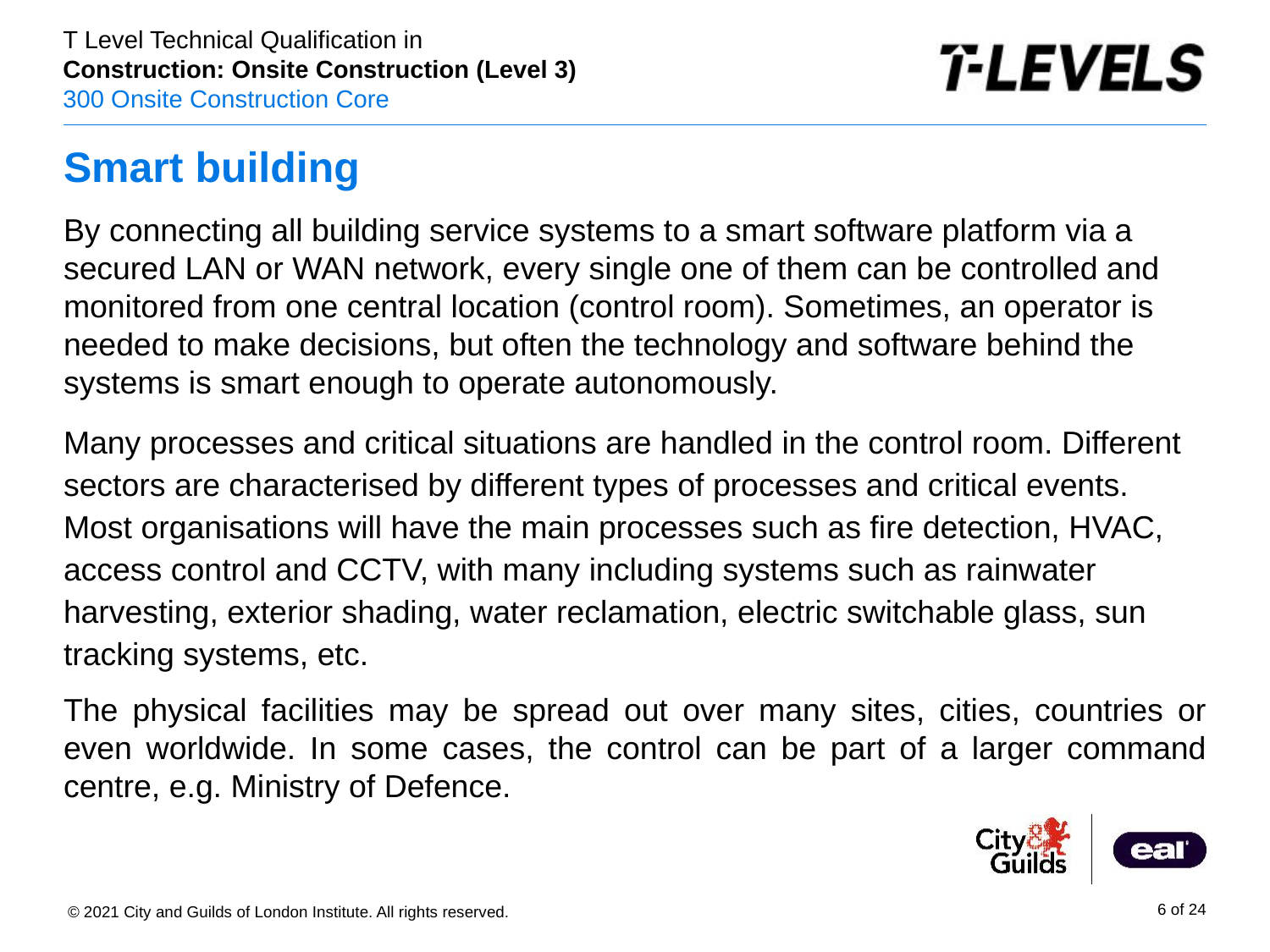

# Smart building
By connecting all building service systems to a smart software platform via a secured LAN or WAN network, every single one of them can be controlled and monitored from one central location (control room). Sometimes, an operator is needed to make decisions, but often the technology and software behind the systems is smart enough to operate autonomously.
Many processes and critical situations are handled in the control room. Different sectors are characterised by different types of processes and critical events. Most organisations will have the main processes such as fire detection, HVAC, access control and CCTV, with many including systems such as rainwater harvesting, exterior shading, water reclamation, electric switchable glass, sun tracking systems, etc.
The physical facilities may be spread out over many sites, cities, countries or even worldwide. In some cases, the control can be part of a larger command centre, e.g. Ministry of Defence.